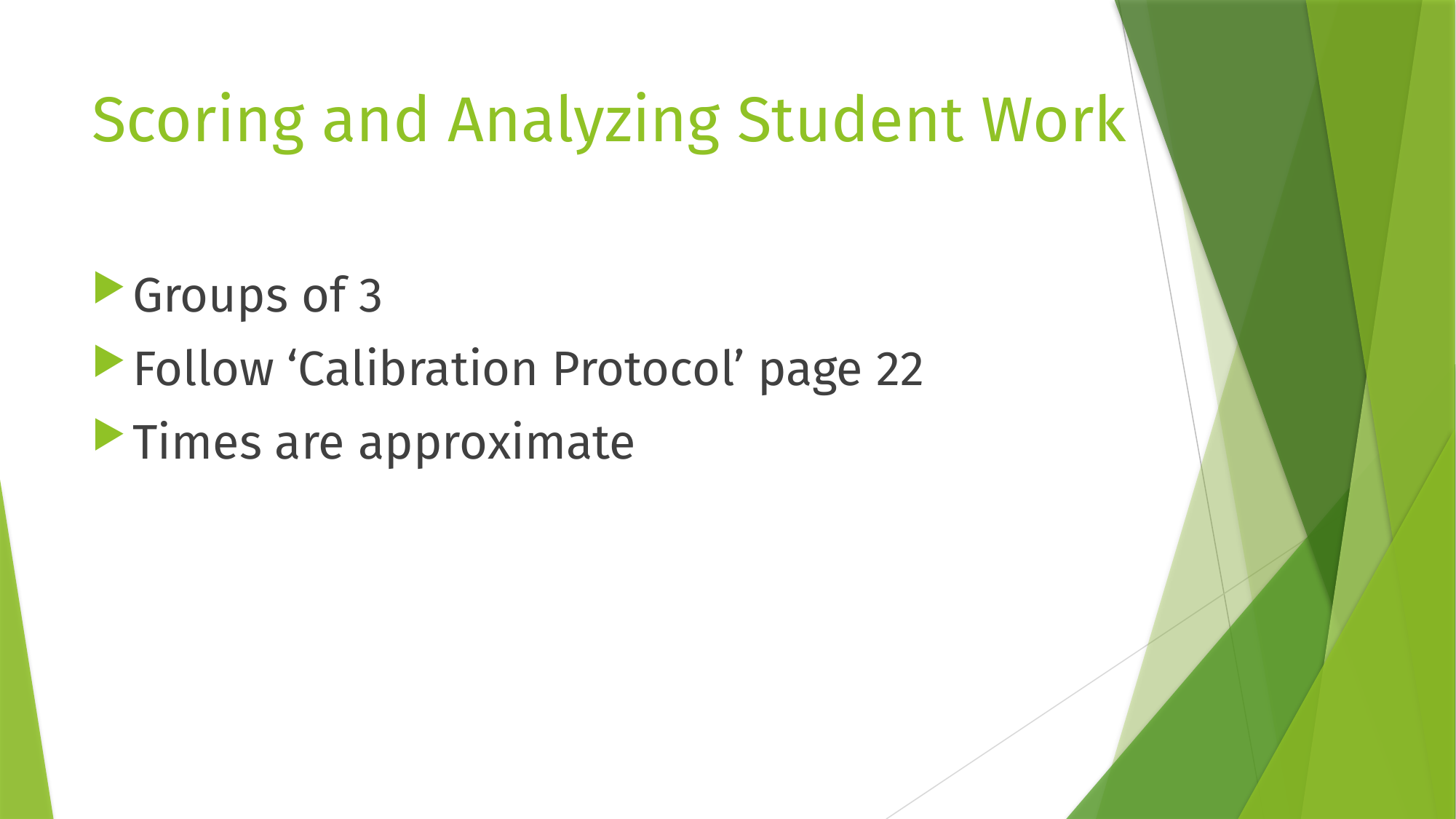

# Scoring and Analyzing Student Work
Groups of 3
Follow ‘Calibration Protocol’ page 22
Times are approximate